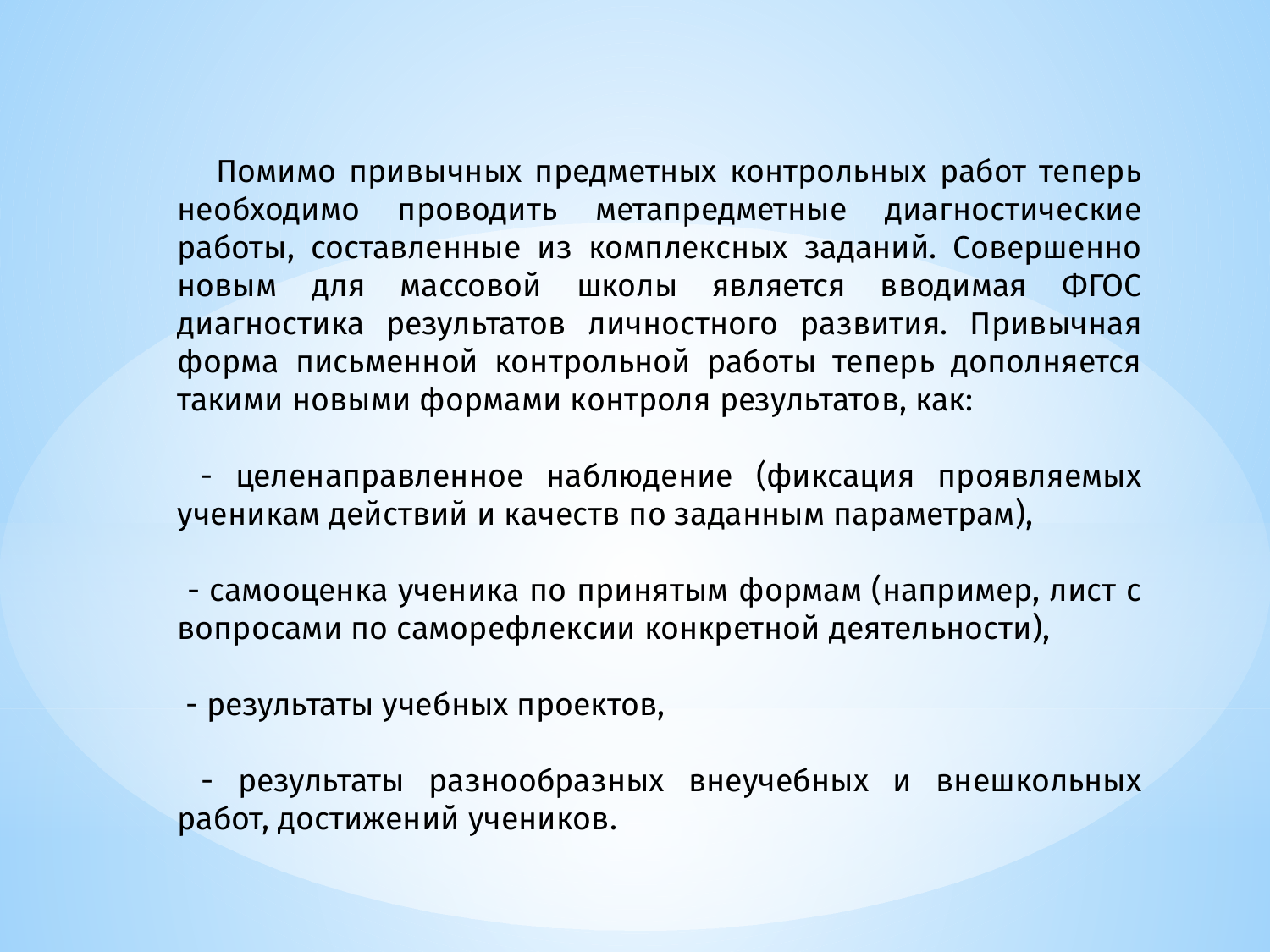

Помимо привычных предметных контрольных работ теперь необходимо проводить метапредметные диагностические работы, составленные из комплексных заданий. Совершенно новым для массовой школы является вводимая ФГОС диагностика результатов личностного развития. Привычная форма письменной контрольной работы теперь дополняется такими новыми формами контроля результатов, как:

 - целенаправленное наблюдение (фиксация проявляемых ученикам действий и качеств по заданным параметрам),

 - самооценка ученика по принятым формам (например, лист с вопросами по саморефлексии конкретной деятельности),

 - результаты учебных проектов,

 - результаты разнообразных внеучебных и внешкольных работ, достижений учеников.